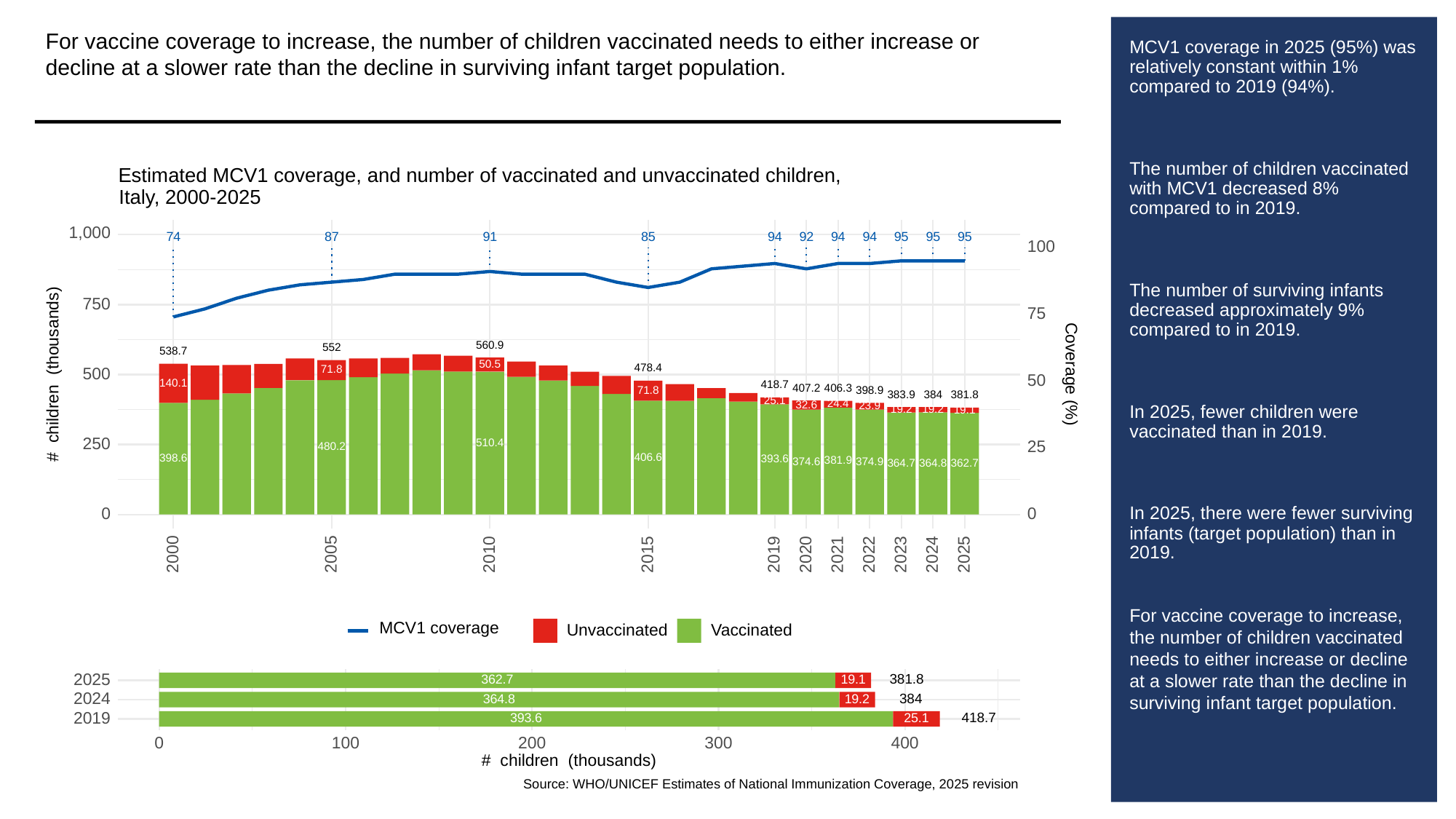

For vaccine coverage to increase, the number of children vaccinated needs to either increase or decline at a slower rate than the decline in surviving infant target population.
# MCV1 coverage in 2025 (95%) was relatively constant within 1% compared to 2019 (94%).

The number of children vaccinated with MCV1 decreased 8% compared to in 2019.

The number of surviving infants decreased approximately 9% compared to in 2019.

In 2025, fewer children were vaccinated than in 2019.

In 2025, there were fewer surviving infants (target population) than in 2019.

For vaccine coverage to increase, the number of children vaccinated needs to either increase or decline at a slower rate than the decline in surviving infant target population.

Estimated MCV1 coverage, and number of vaccinated and unvaccinated children,
Italy, 2000-2025

1,000
87
91
85
94
92
94
94
95
95
95
74

100

750

75

560.9
552
538.7

50.5

478.4

71.8
#  children  (thousands)
Coverage (%)
500

50

140.1

418.7

407.2
406.3

71.8
398.9

384
383.9
381.8

25.1

24.4

32.6

23.9

19.2
19.2
19.1

250
510.4
25
480.2

406.6
398.6
393.6
381.9
374.9
374.6
364.8
364.7
362.7

0
0

2023
2000
2005
2010
2015
2019
2020
2021
2022
2024
2025

MCV1 coverage
Unvaccinated
Vaccinated

2025
381.8
362.7
19.1

2024
384
364.8
19.2

2019
418.7
393.6
25.1

300
0
100
200
400
#  children  (thousands)
Source: WHO/UNICEF Estimates of National Immunization Coverage, 2025 revision